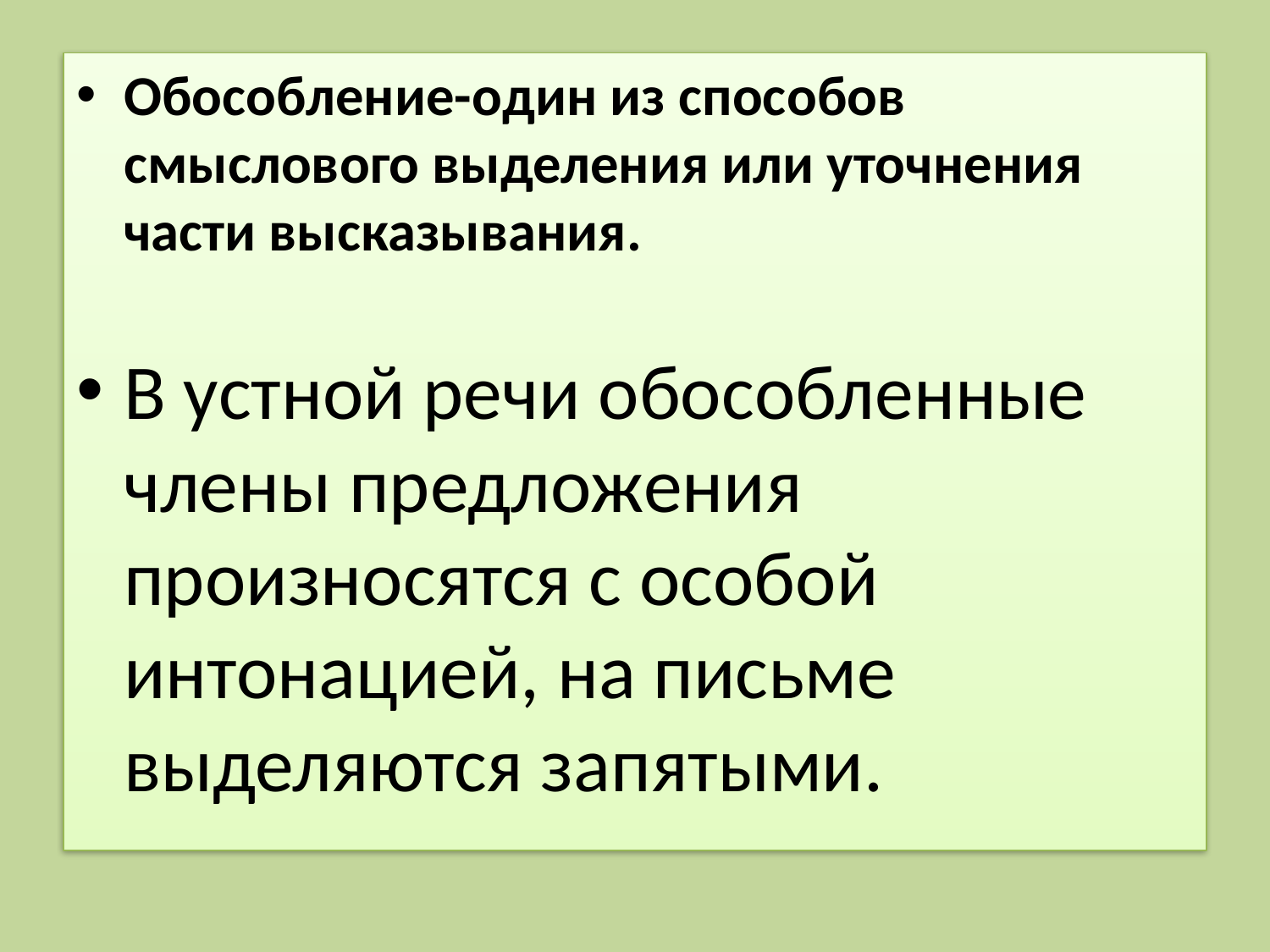

Обособление-один из способов смыслового выделения или уточнения части высказывания.

В устной речи обособленные члены предложения произносятся с особой интонацией, на письме выделяются запятыми.